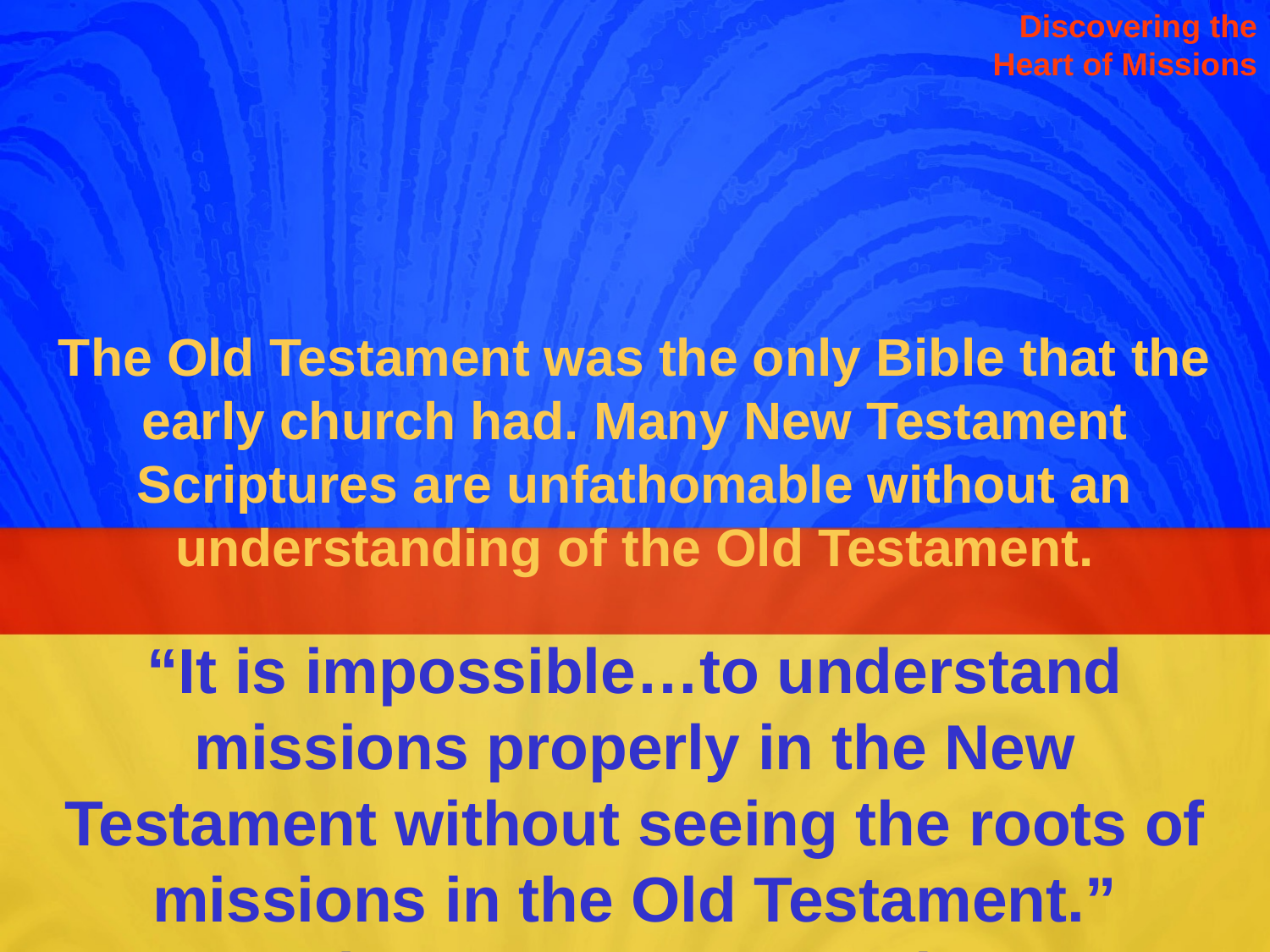

Discovering the Heart of Missions
The Old Testament was the only Bible that the early church had. Many New Testament Scriptures are unfathomable without an understanding of the Old Testament.
“It is impossible…to understand missions properly in the New Testament without seeing the roots of missions in the Old Testament.” (Greenway 1999, 29)